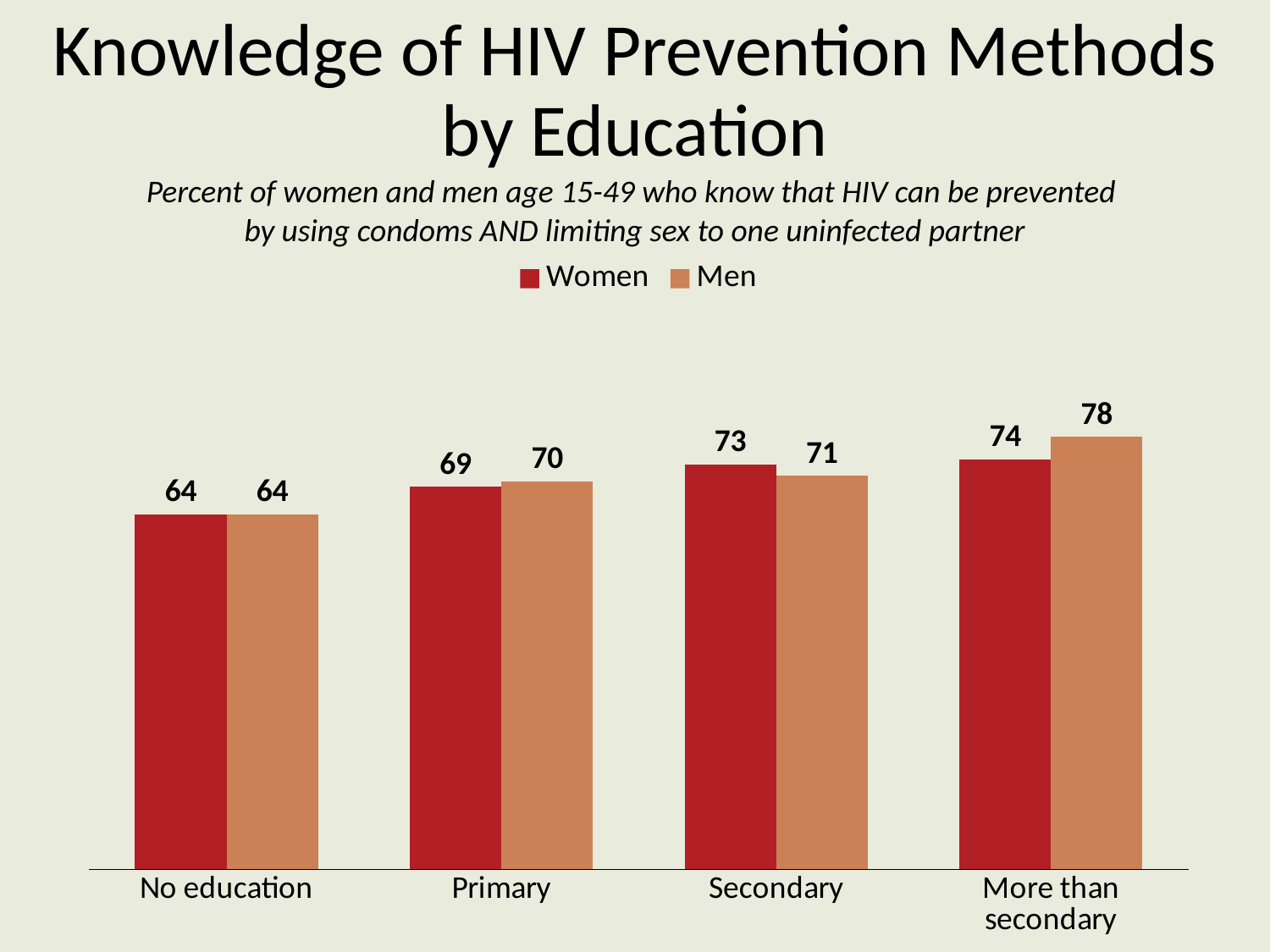

# Knowledge of HIV Prevention Methods by Education
Percent of women and men age 15-49 who know that HIV can be prevented
by using condoms AND limiting sex to one uninfected partner

### Chart

| Category | Women | Men |
|---|---|---|
| No education | 64.0 | 64.0 |
| Primary | 69.0 | 70.0 |
| Secondary | 73.0 | 71.0 |
| More than secondary | 74.0 | 78.0 |